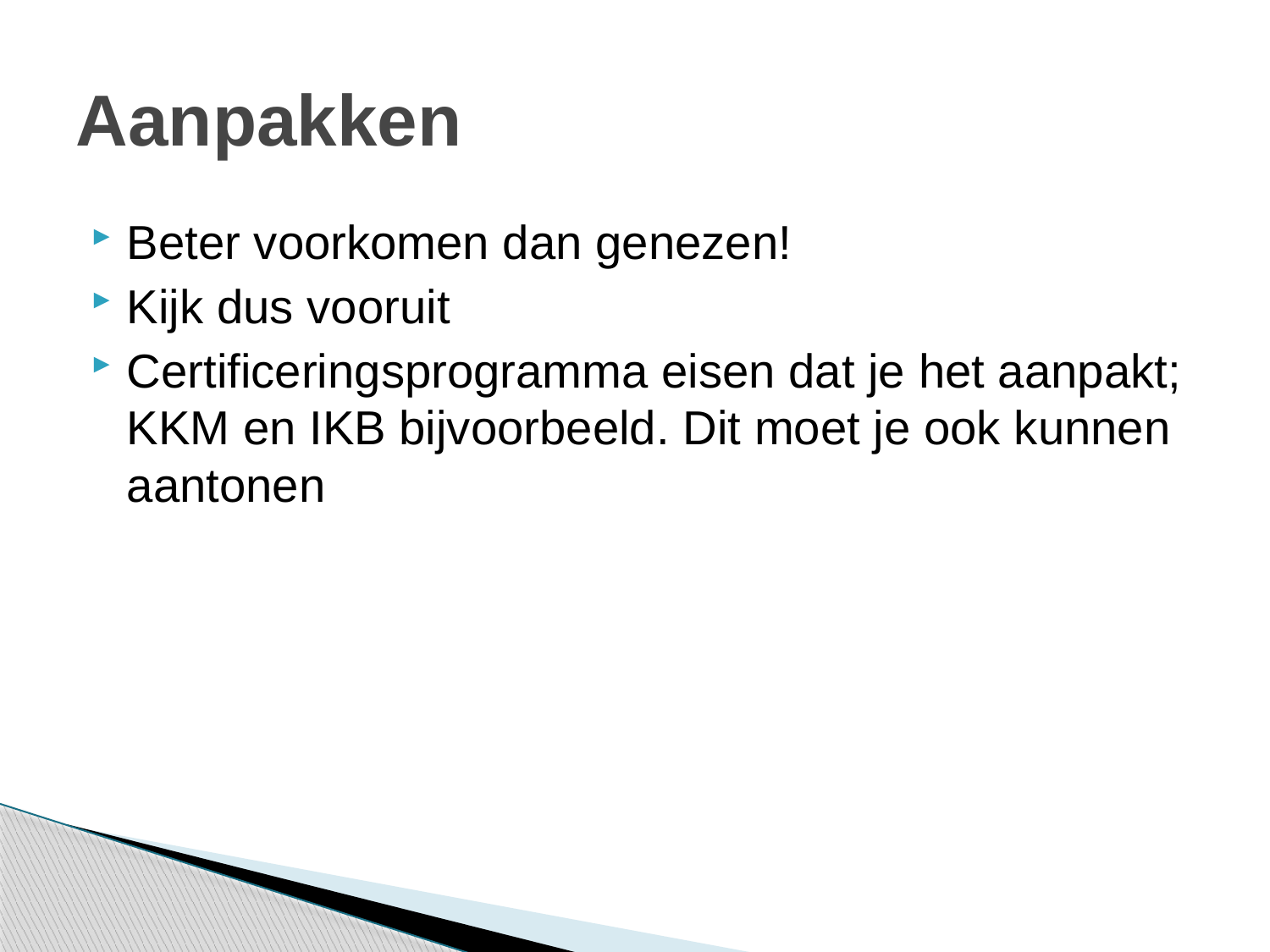

# Aanpakken
Beter voorkomen dan genezen!
Kijk dus vooruit
Certificeringsprogramma eisen dat je het aanpakt; KKM en IKB bijvoorbeeld. Dit moet je ook kunnen aantonen